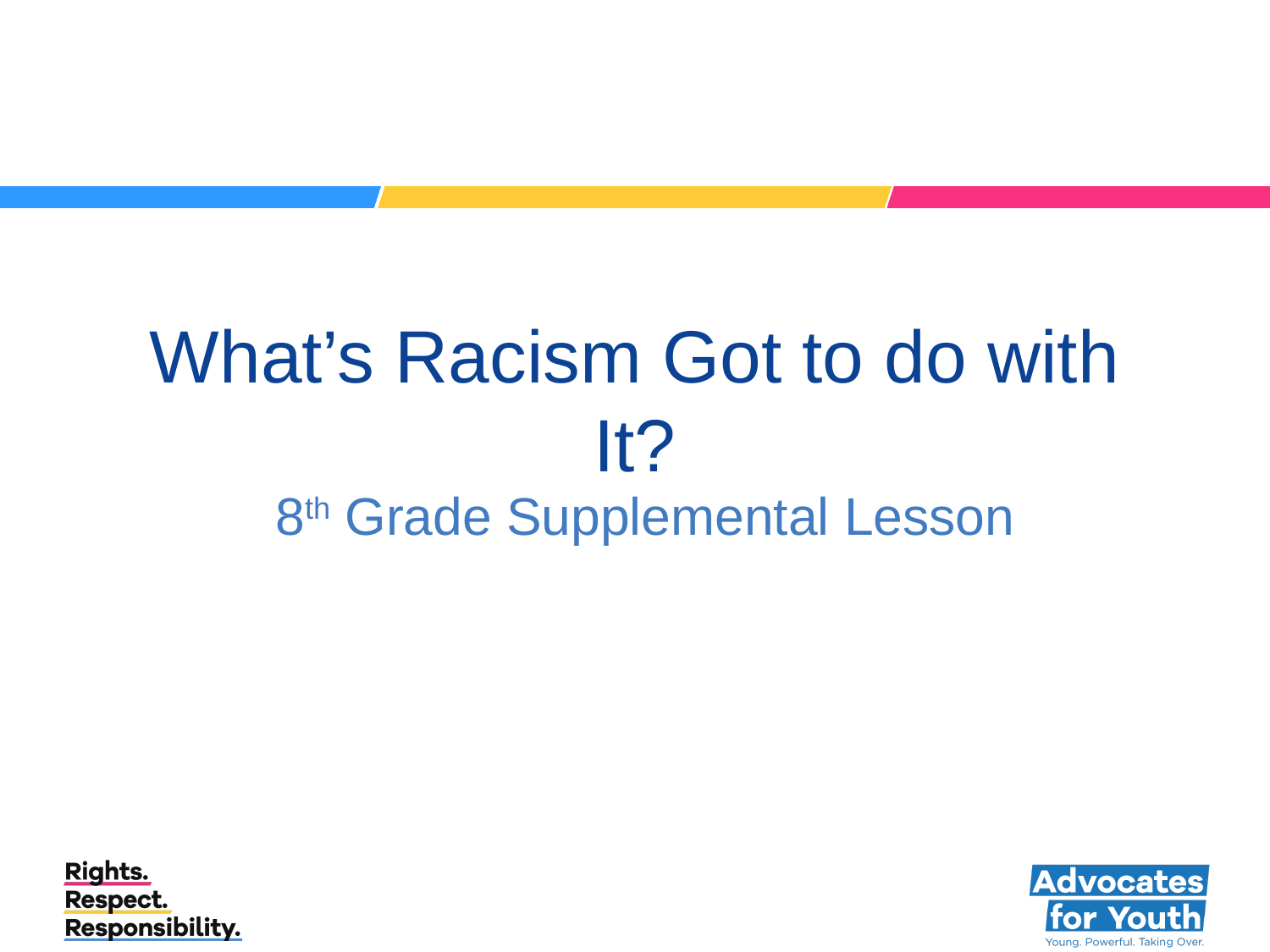

# What’s Racism Got to do with It?
8th Grade Supplemental Lesson